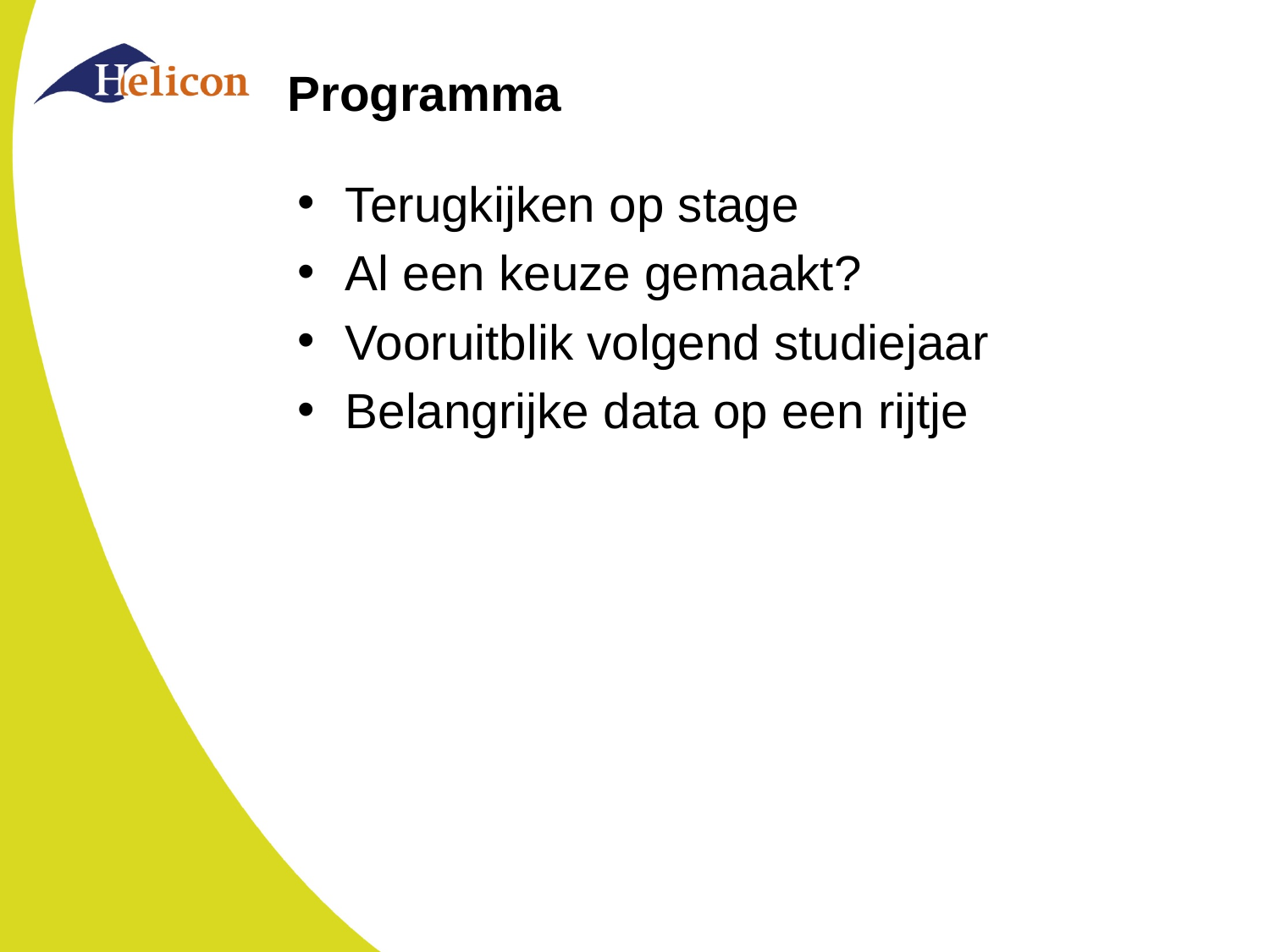

# Programma
Terugkijken op stage
Al een keuze gemaakt?
Vooruitblik volgend studiejaar
Belangrijke data op een rijtje